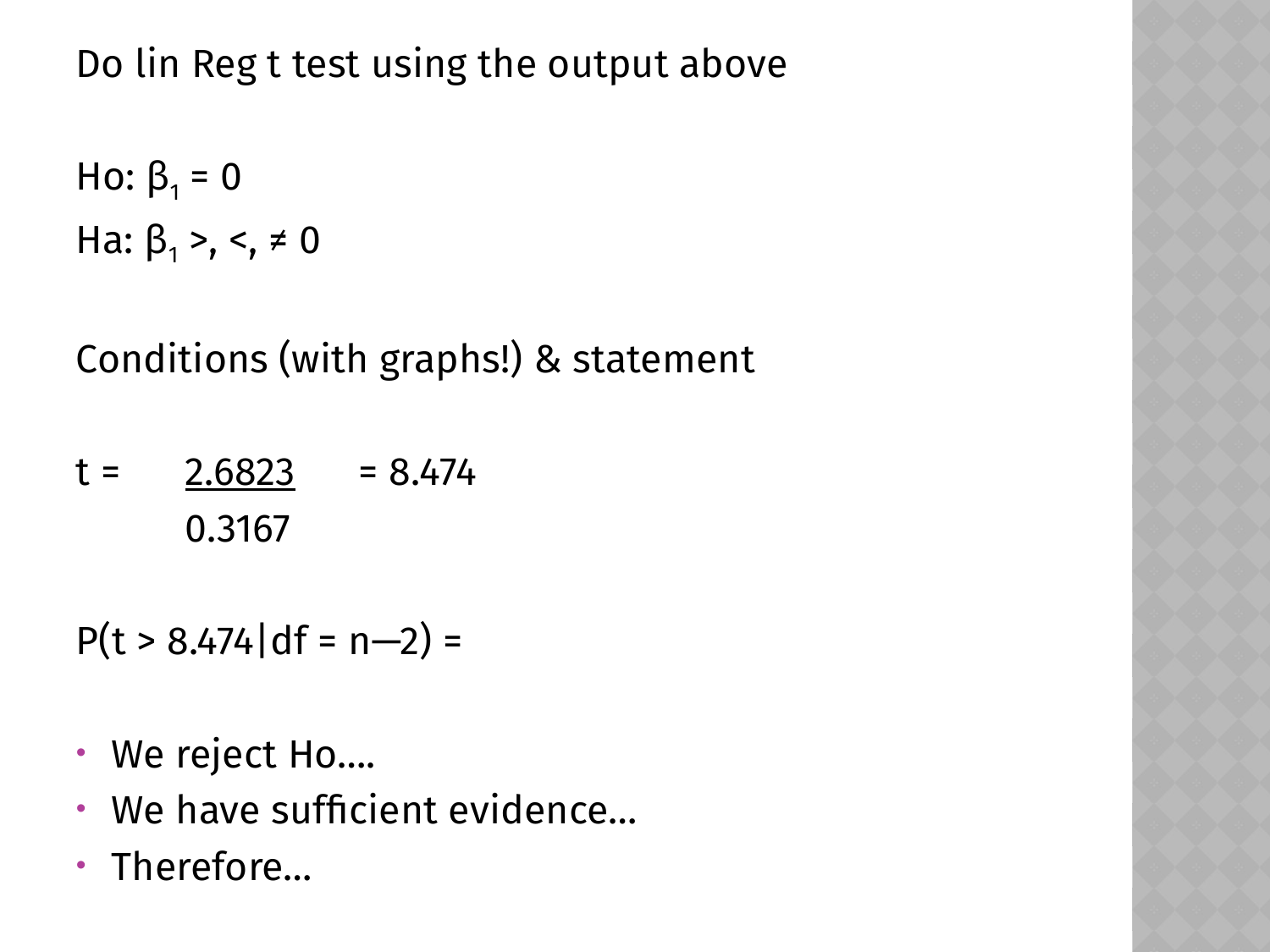

Do lin Reg t test using the output above

Ho: β1 = 0
Ha: β1 >, <, ≠ 0

Conditions (with graphs!) & statement

t = 	2.6823      = 8.474
	0.3167

P(t > 8.474|df = n—2) =

We reject Ho….
We have sufficient evidence…
Therefore…